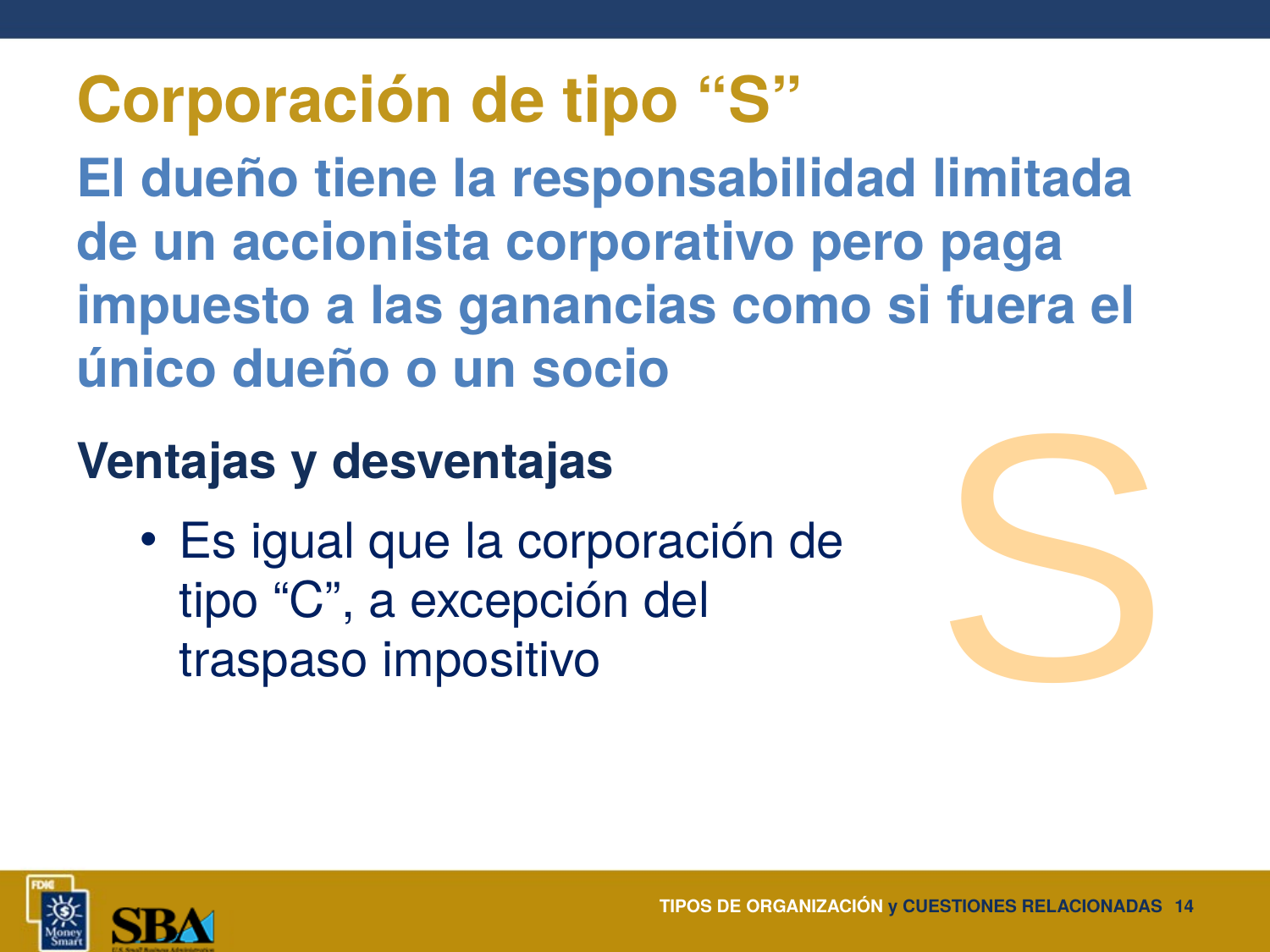

# Corporación de tipo “S”
El dueño tiene la responsabilidad limitada de un accionista corporativo pero paga impuesto a las ganancias como si fuera el único dueño o un socio
Ventajas y desventajas
Es igual que la corporación de
tipo “C”, a excepción del
traspaso impositivo
S